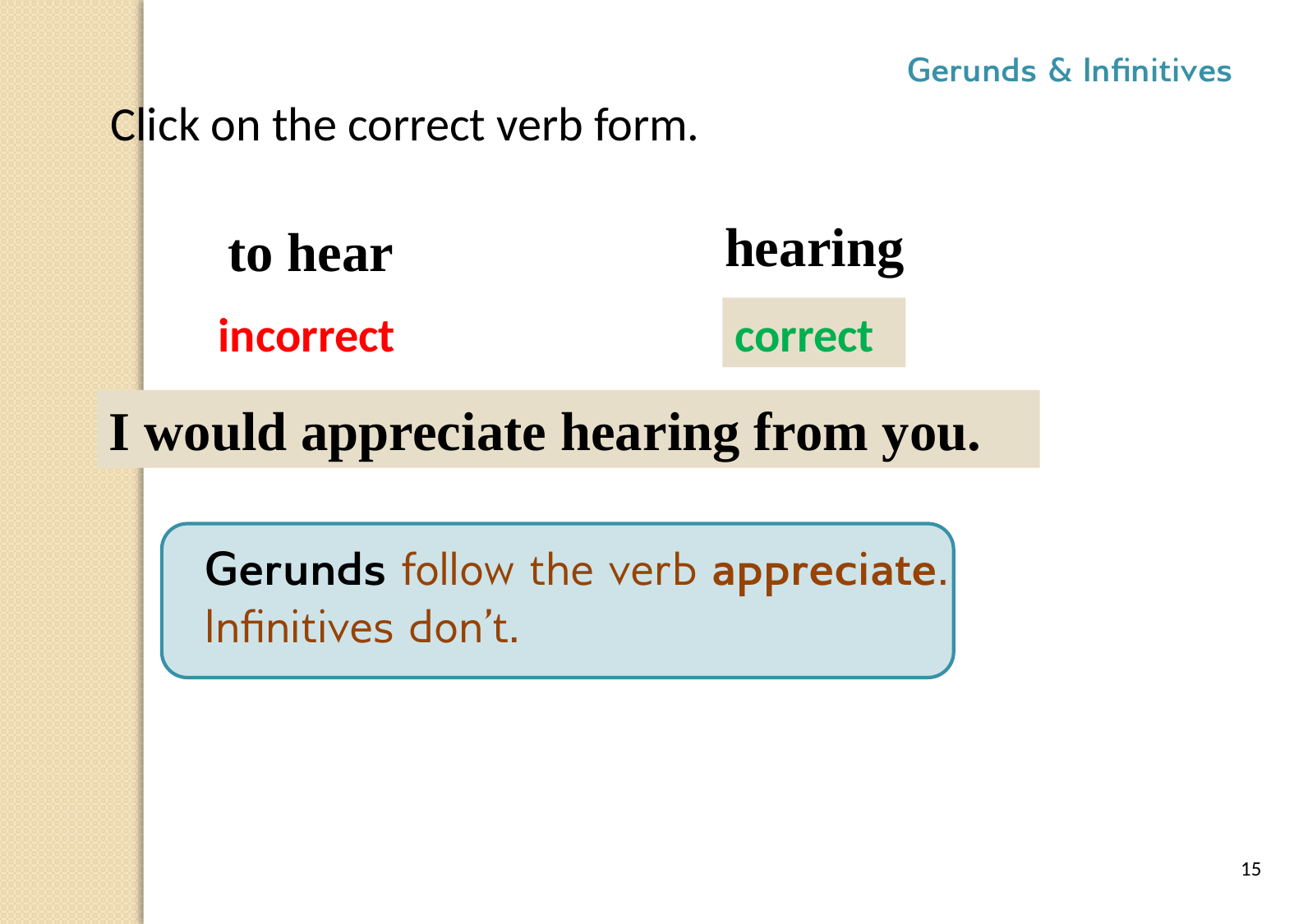

Gerunds & Infinitives
Click on the correct verb form.
hearing
to hear
incorrect
correct
I would appreciate _______ from you.
I would appreciate hearing from you.

Gerunds follow the verb appreciate.
Infinitives don’t.
15